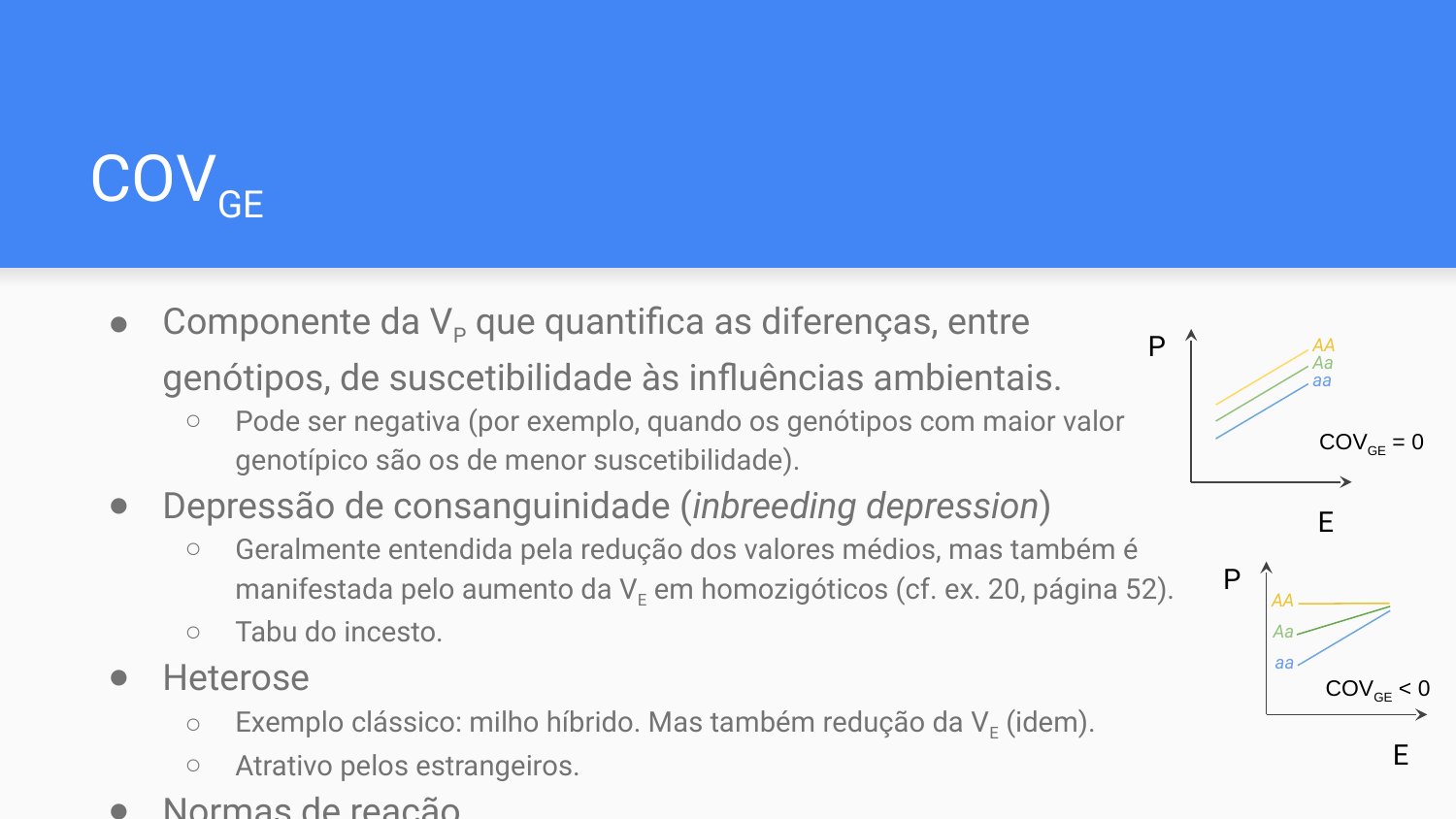

# COVGE
Componente da VP que quantifica as diferenças, entre genótipos, de suscetibilidade às influências ambientais.
Pode ser negativa (por exemplo, quando os genótipos com maior valor genotípico são os de menor suscetibilidade).
Depressão de consanguinidade (inbreeding depression)
Geralmente entendida pela redução dos valores médios, mas também é manifestada pelo aumento da VE em homozigóticos (cf. ex. 20, página 52).
Tabu do incesto.
Heterose
Exemplo clássico: milho híbrido. Mas também redução da VE (idem).
Atrativo pelos estrangeiros.
Normas de reação
P
AA
Aa
aa
E
COVGE = 0
P
AA
Aa
aa
E
COVGE < 0